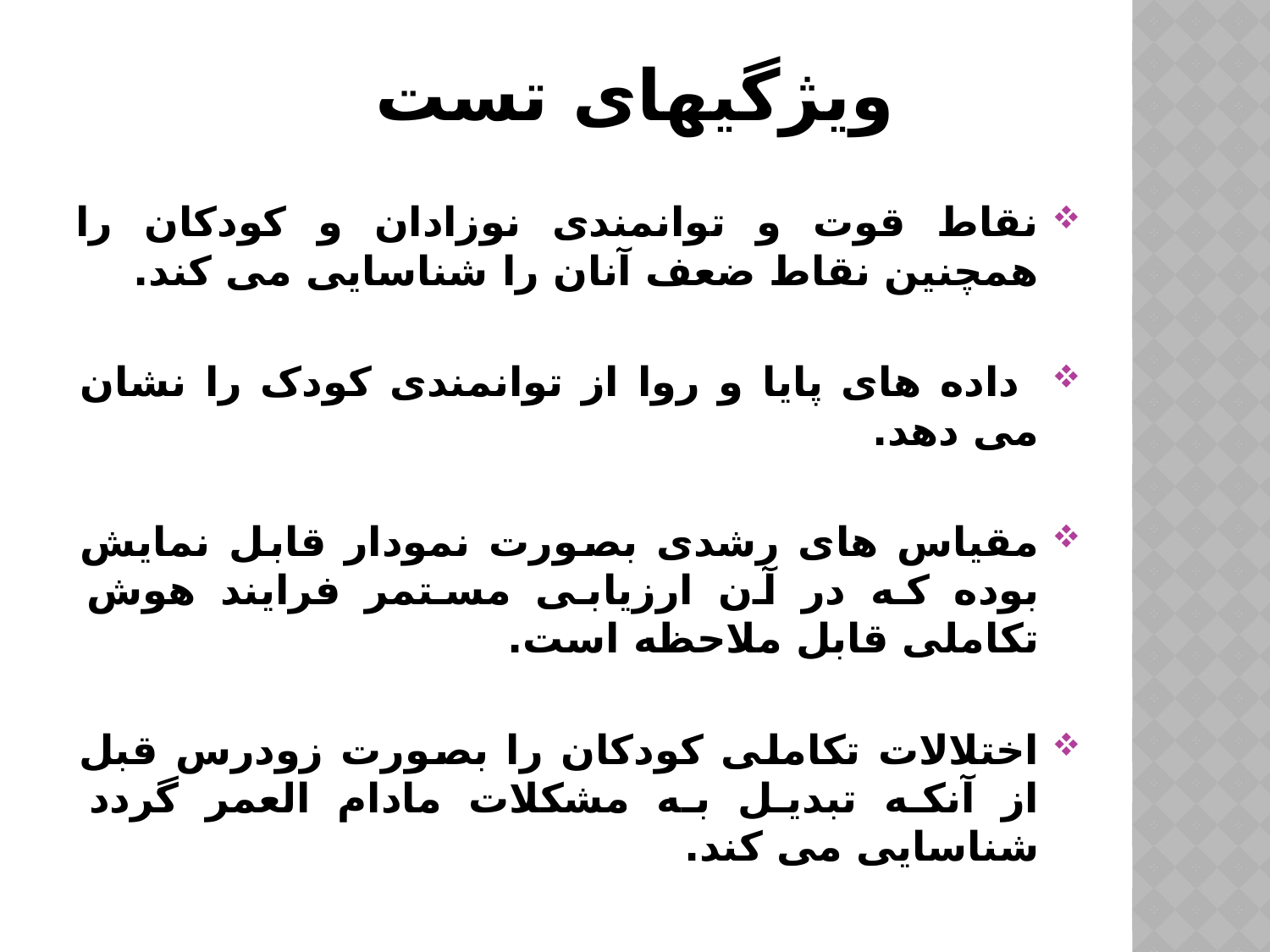

# ویژگیهای تست
نقاط قوت و توانمندی نوزادان و کودکان را همچنین نقاط ضعف آنان را شناسایی می کند.

 داده های پایا و روا از توانمندی کودک را نشان می دهد.

مقیاس های رشدی بصورت نمودار قابل نمایش بوده که در آن ارزیابی مستمر فرایند هوش تکاملی قابل ملاحظه است.

اختلالات تکاملی کودکان را بصورت زودرس قبل از آنکه تبدیل به مشکلات مادام العمر گردد شناسایی می کند.